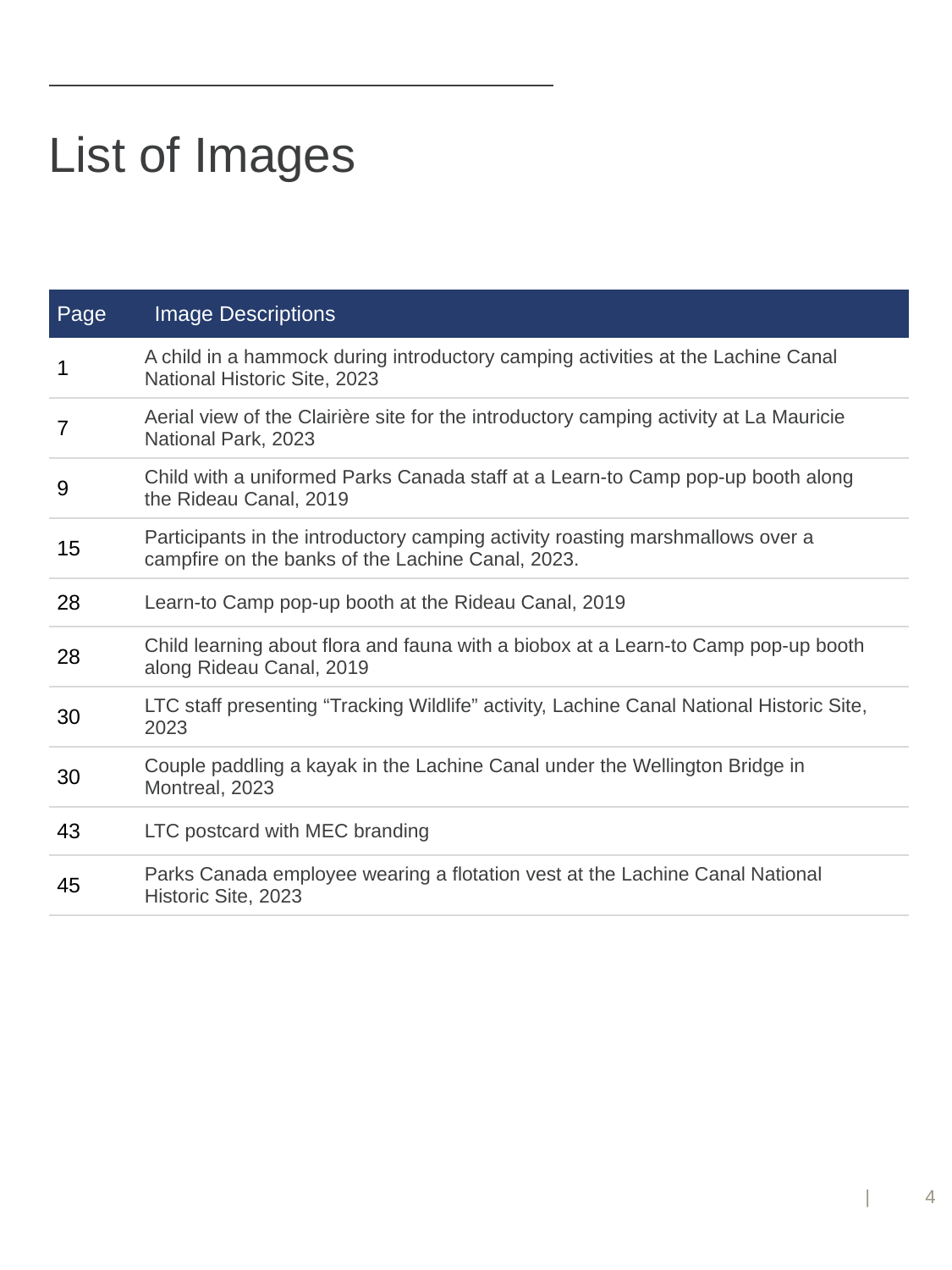

# List of Images
| Page | Image Descriptions |
| --- | --- |
| 1 | A child in a hammock during introductory camping activities at the Lachine Canal National Historic Site, 2023 |
| 7 | Aerial view of the Clairière site for the introductory camping activity at La Mauricie National Park, 2023 |
| 9 | Child with a uniformed Parks Canada staff at a Learn-to Camp pop-up booth along the Rideau Canal, 2019 |
| 15 | Participants in the introductory camping activity roasting marshmallows over a campfire on the banks of the Lachine Canal, 2023. |
| 28 | Learn-to Camp pop-up booth at the Rideau Canal, 2019 |
| 28 | Child learning about flora and fauna with a biobox at a Learn-to Camp pop-up booth along Rideau Canal, 2019 |
| 30 | LTC staff presenting “Tracking Wildlife” activity, Lachine Canal National Historic Site, 2023 |
| 30 | Couple paddling a kayak in the Lachine Canal under the Wellington Bridge in Montreal, 2023 |
| 43 | LTC postcard with MEC branding |
| 45 | Parks Canada employee wearing a flotation vest at the Lachine Canal National Historic Site, 2023 |